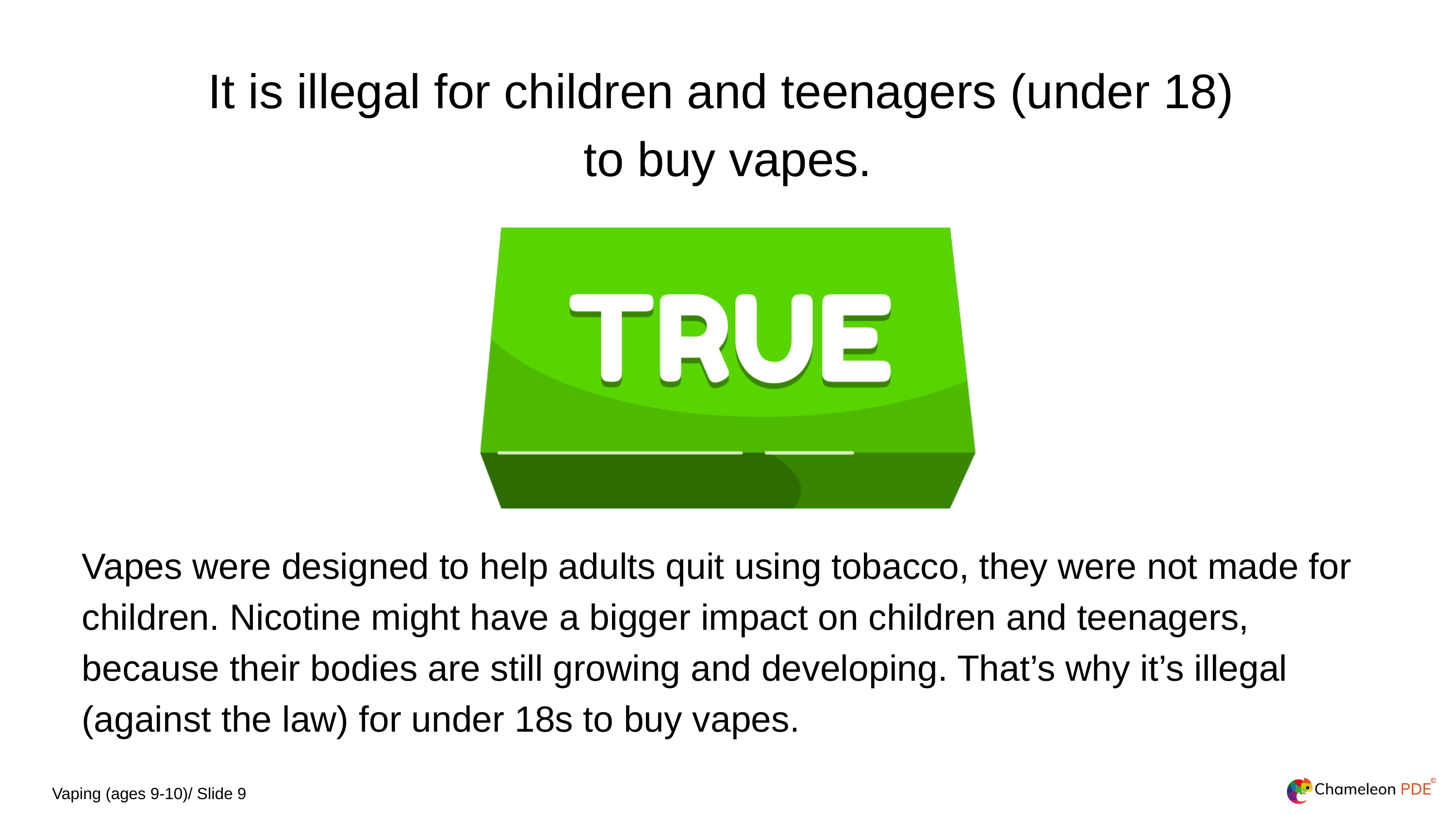

It is illegal for children and teenagers (under 18)
to buy vapes.

Vapes were designed to help adults quit using tobacco, they were not made for children. Nicotine might have a bigger impact on children and teenagers, because their bodies are still growing and developing. That’s why it’s illegal (against the law) for under 18s to buy vapes.

Vaping (ages 9-10)/ Slide 9